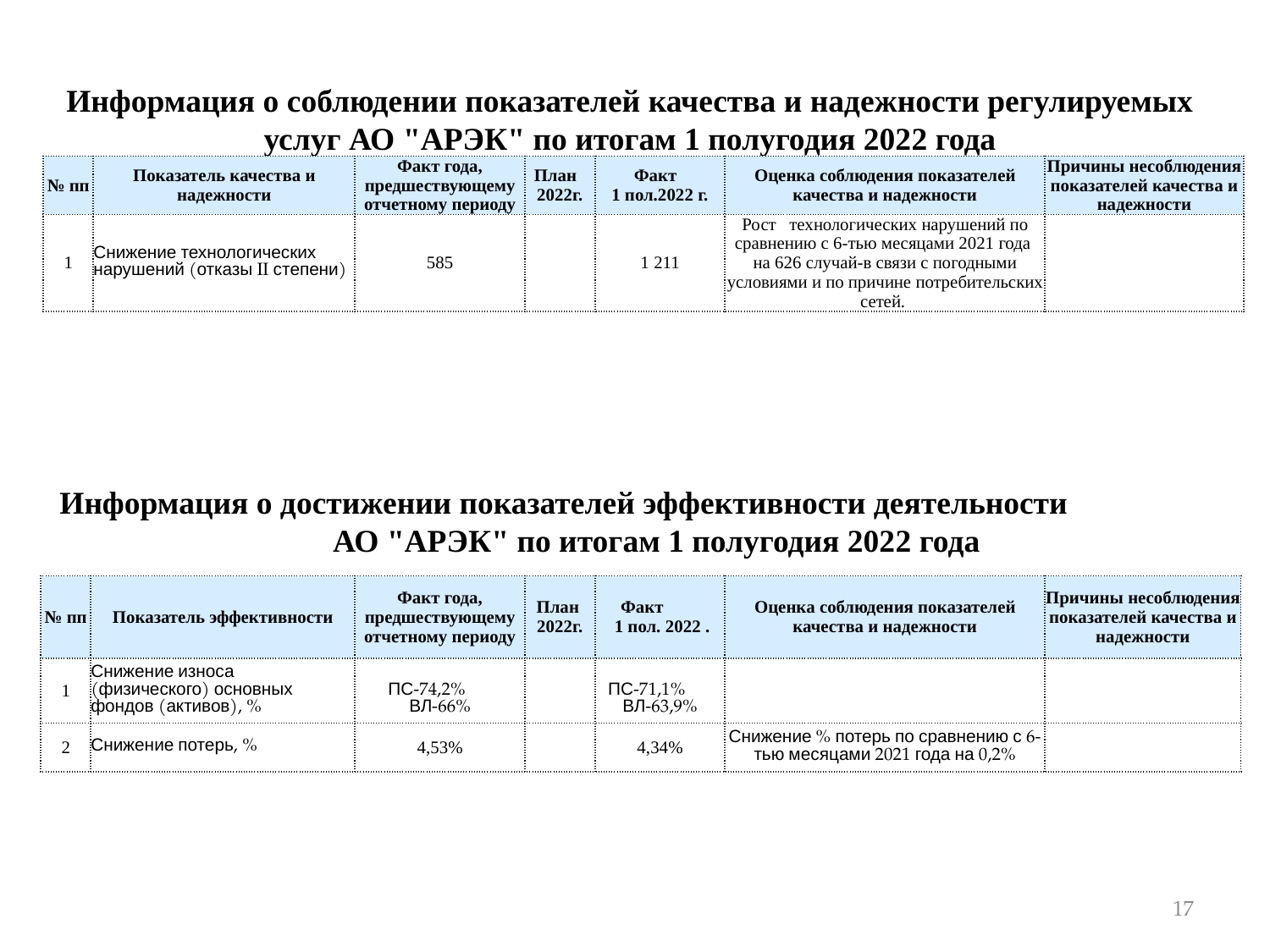

# Информация о соблюдении показателей качества и надежности регулируемых услуг АО "АРЭК" по итогам 1 полугодия 2022 года
| № пп | Показатель качества и надежности | Факт года, предшествующему отчетному периоду | План 2022г. | Факт 1 пол.2022 г. | Оценка соблюдения показателей качества и надежности | Причины несоблюдения показателей качества и надежности |
| --- | --- | --- | --- | --- | --- | --- |
| 1 | Снижение технологических нарушений (отказы II степени) | 585 |  | 1 211 | Рост технологических нарушений по сравнению с 6-тью месяцами 2021 года на 626 случай-в связи с погодными условиями и по причине потребительских сетей. |  |
Информация о достижении показателей эффективности деятельности                        АО "АРЭК" по итогам 1 полугодия 2022 года
| № пп | Показатель эффективности | Факт года, предшествующему отчетному периоду | План 2022г. | Факт 1 пол. 2022 . | Оценка соблюдения показателей качества и надежности | Причины несоблюдения показателей качества и надежности |
| --- | --- | --- | --- | --- | --- | --- |
| 1 | Снижение износа (физического) основных фондов (активов), % | ПС-74,2% ВЛ-66% |  | ПС-71,1% ВЛ-63,9% |  |  |
| 2 | Снижение потерь, % | 4,53% |  | 4,34% | Снижение % потерь по сравнению с 6-тью месяцами 2021 года на 0,2% |  |
17